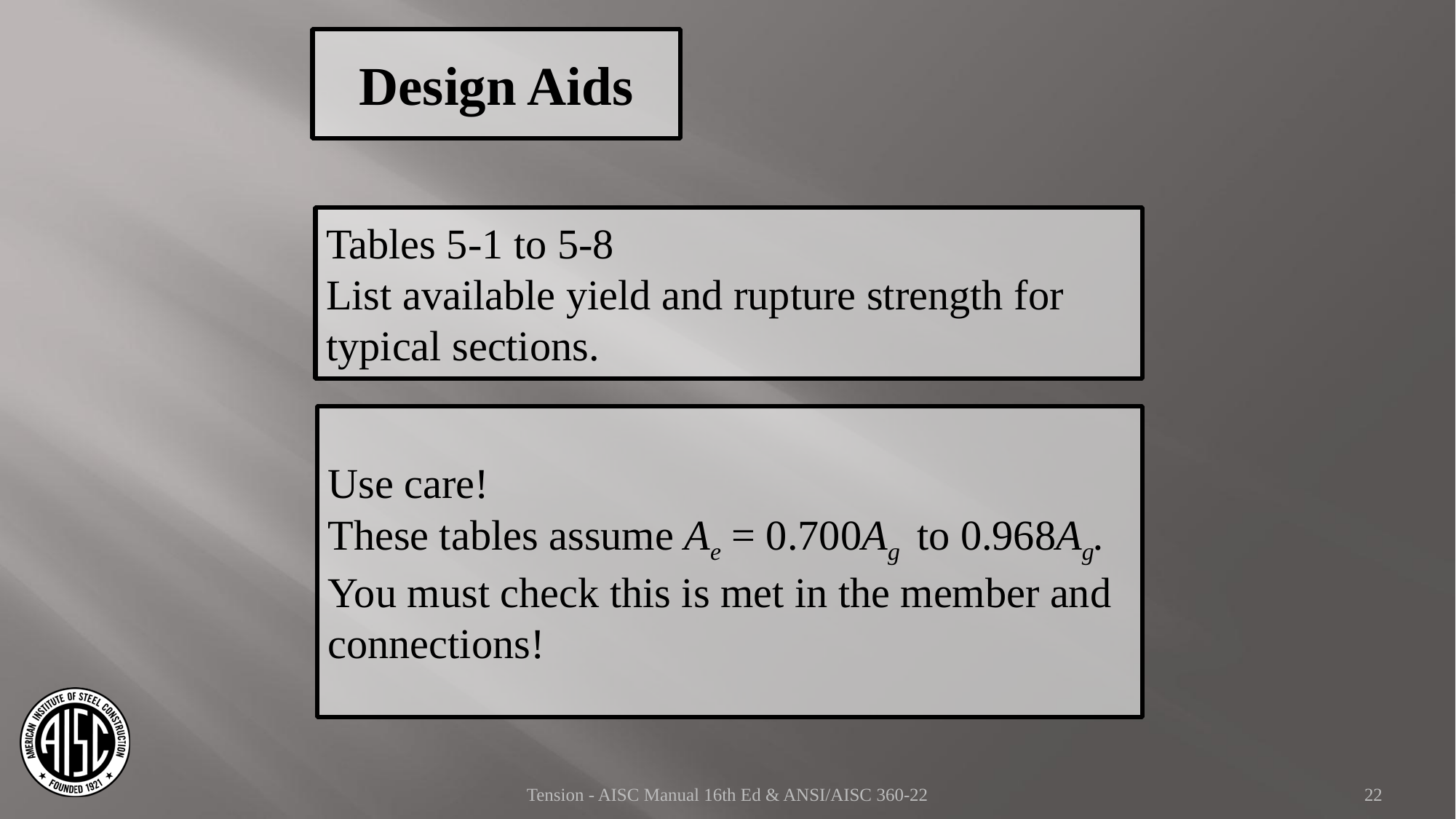

Design Aids
Tables 5-1 to 5-8
List available yield and rupture strength for typical sections.
Use care!
These tables assume Ae = 0.700Ag  to 0.968Ag.
You must check this is met in the member and connections!
Tension - AISC Manual 16th Ed & ANSI/AISC 360-22
22